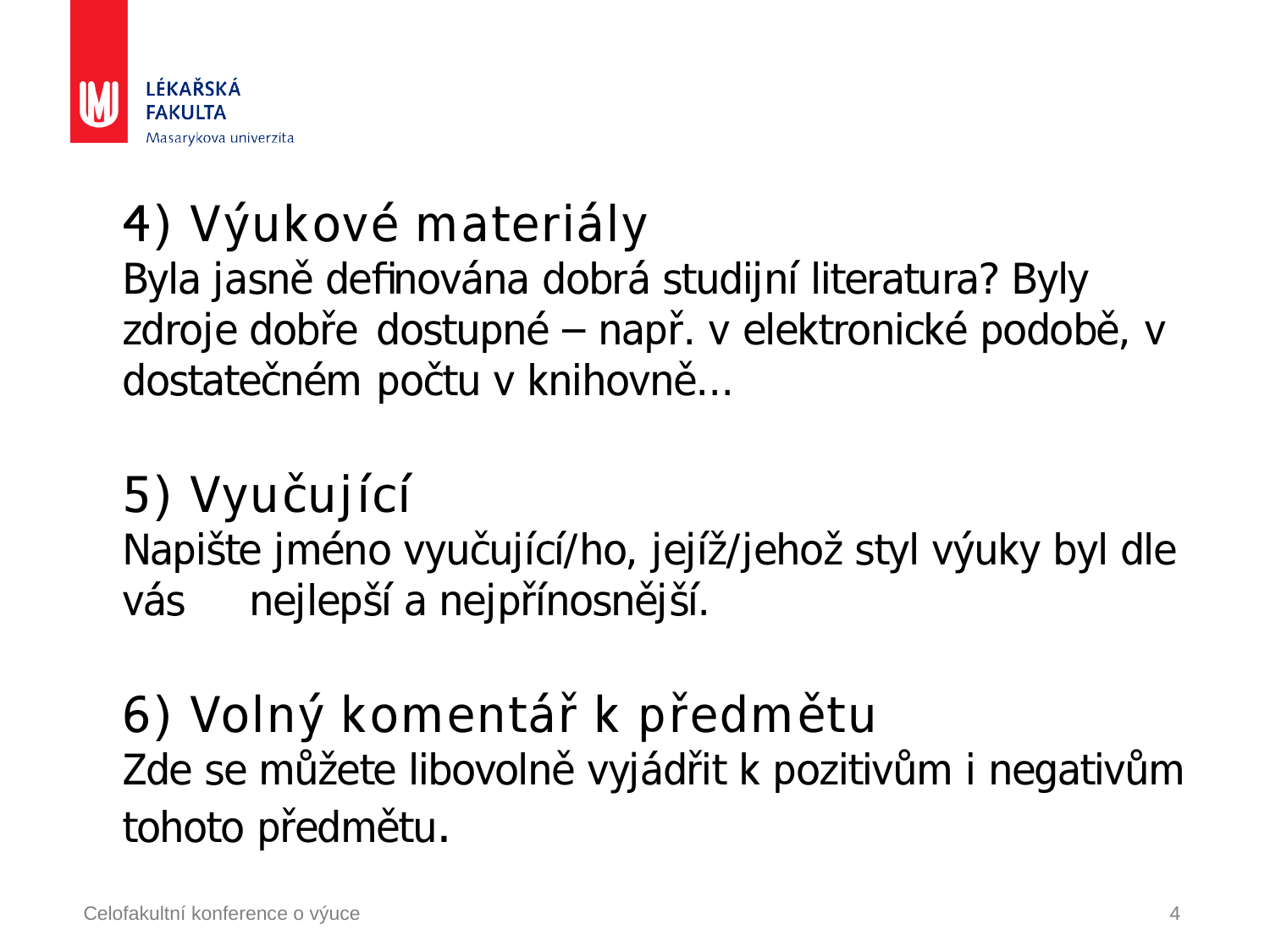

4) Výukové materiály
Byla jasně definována dobrá studijní literatura? Byly zdroje dobře 	dostupné – např. v elektronické podobě, v dostatečném 	počtu v knihovně...

5) Vyučující
Napište jméno vyučující/ho, jejíž/jehož styl výuky byl dle vás 	nejlepší a nejpřínosnější.

6) Volný komentář k předmětu
Zde se můžete libovolně vyjádřit k pozitivům i negativům tohoto předmětu.

Celofakultní konference o výuce
4